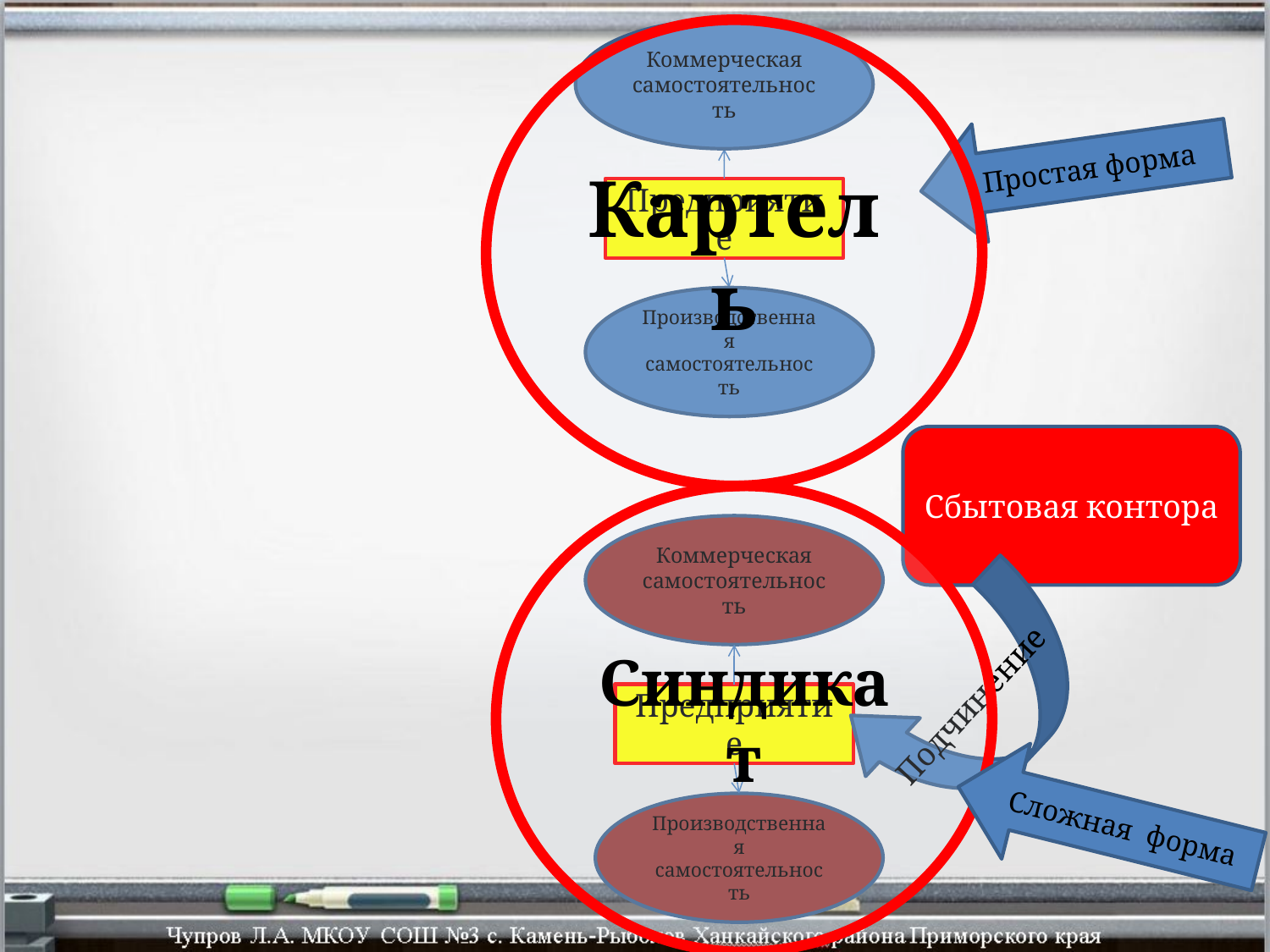

Простая форма
Картель
Коммерческая самостоятельность
Предприятие
Производственная самостоятельность
Сбытовая контора
Синдикат
Коммерческая самостоятельность
Подчинение
Сложная  форма
Предприятие
Производственная самостоятельность